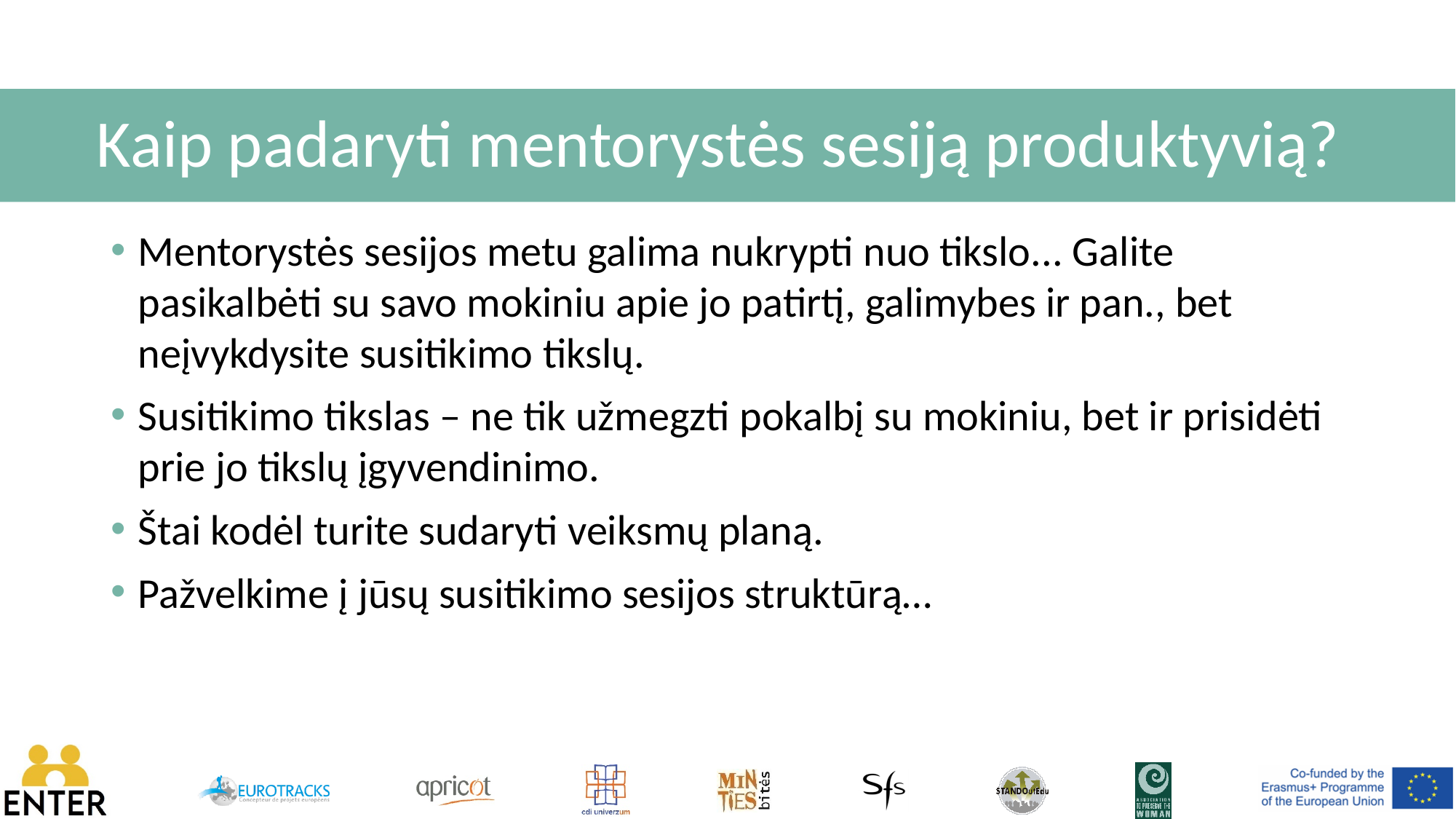

# Kaip padaryti mentorystės sesiją produktyvią?
Mentorystės sesijos metu galima nukrypti nuo tikslo... Galite pasikalbėti su savo mokiniu apie jo patirtį, galimybes ir pan., bet neįvykdysite susitikimo tikslų.
Susitikimo tikslas – ne tik užmegzti pokalbį su mokiniu, bet ir prisidėti prie jo tikslų įgyvendinimo.
Štai kodėl turite sudaryti veiksmų planą.
Pažvelkime į jūsų susitikimo sesijos struktūrą…